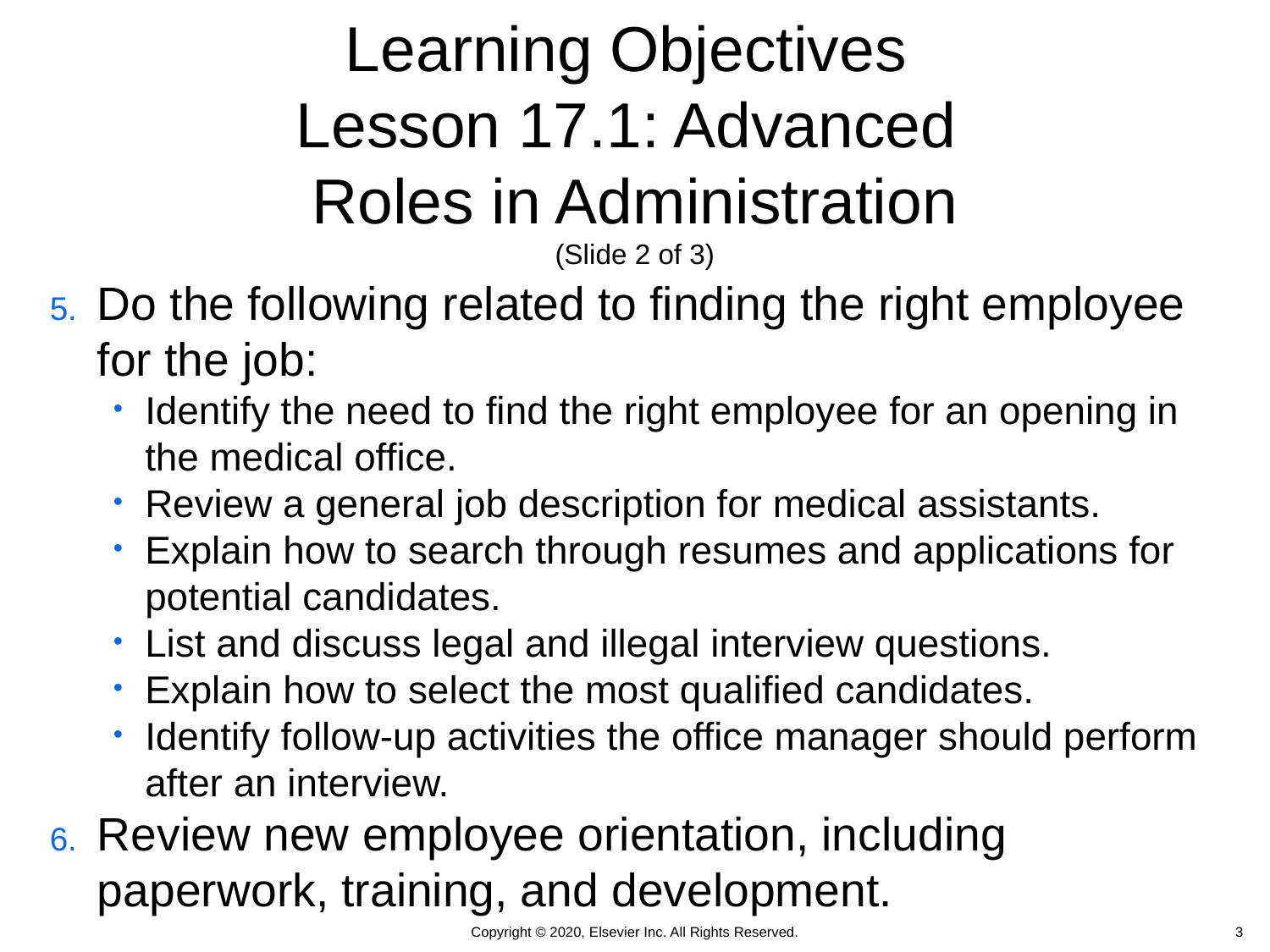

# Learning Objectives Lesson 17.1: Advanced Roles in Administration (Slide 2 of 3)
Do the following related to finding the right employee for the job:
Identify the need to find the right employee for an opening in the medical office.
Review a general job description for medical assistants.
Explain how to search through resumes and applications for potential candidates.
List and discuss legal and illegal interview questions.
Explain how to select the most qualified candidates.
Identify follow-up activities the office manager should perform after an interview.
Review new employee orientation, including paperwork, training, and development.

 3